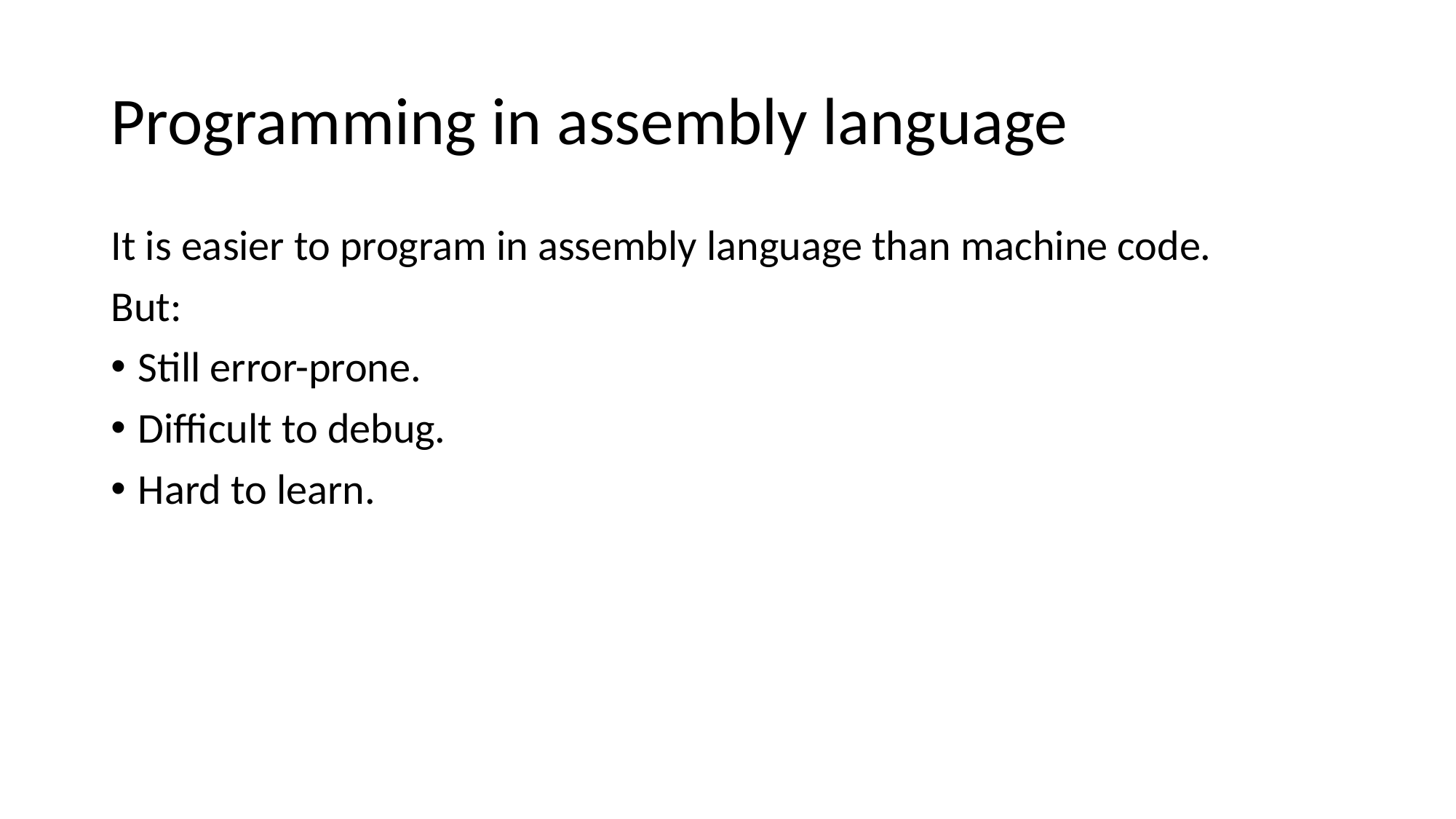

# Programming in assembly language
It is easier to program in assembly language than machine code.
But:
Still error-prone.
Difficult to debug.
Hard to learn.